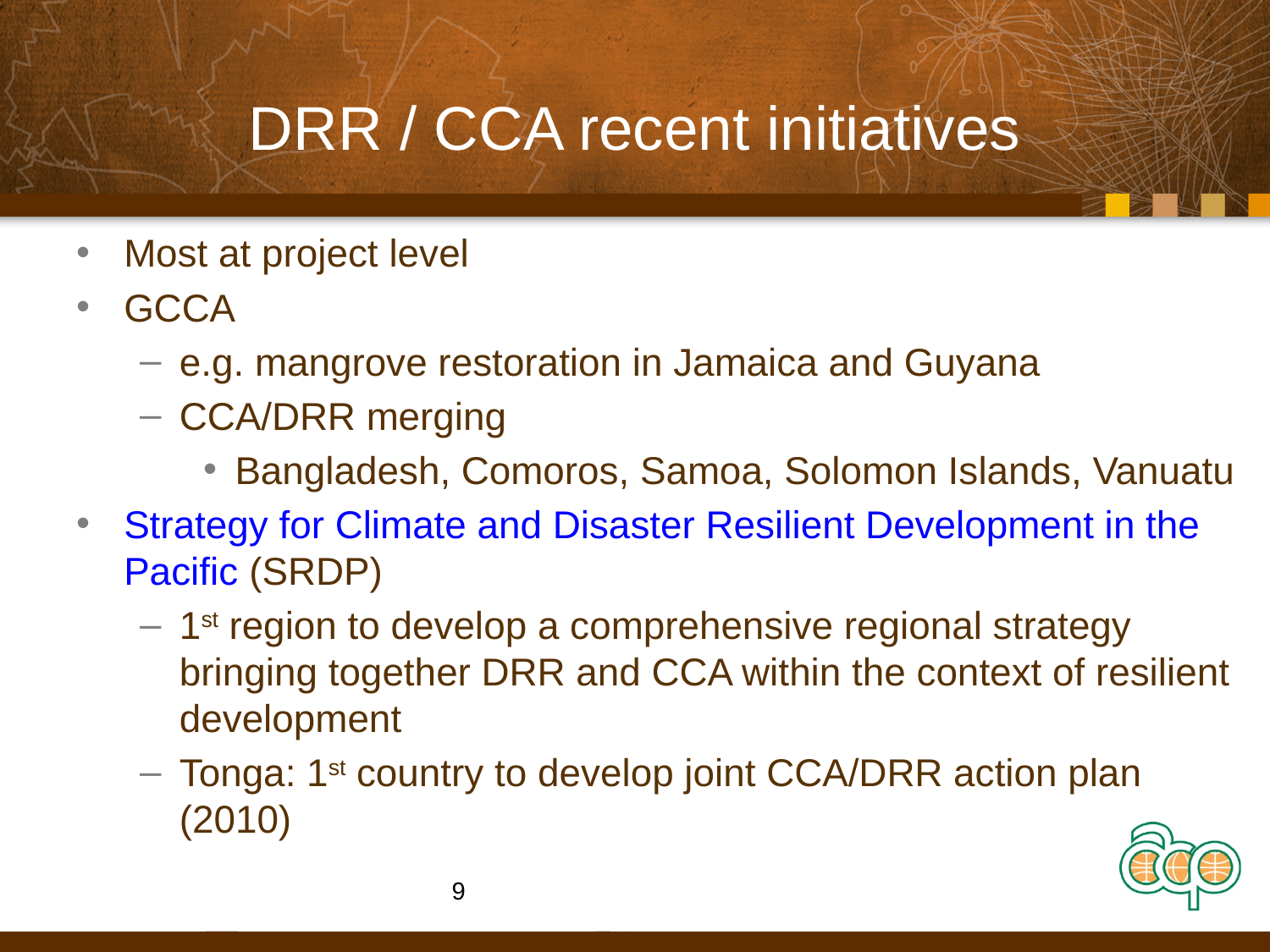

# DRR / CCA recent initiatives
Most at project level
GCCA
e.g. mangrove restoration in Jamaica and Guyana
CCA/DRR merging
Bangladesh, Comoros, Samoa, Solomon Islands, Vanuatu
Strategy for Climate and Disaster Resilient Development in the Pacific (SRDP)
1st region to develop a comprehensive regional strategy bringing together DRR and CCA within the context of resilient development
Tonga: 1st country to develop joint CCA/DRR action plan (2010)
9